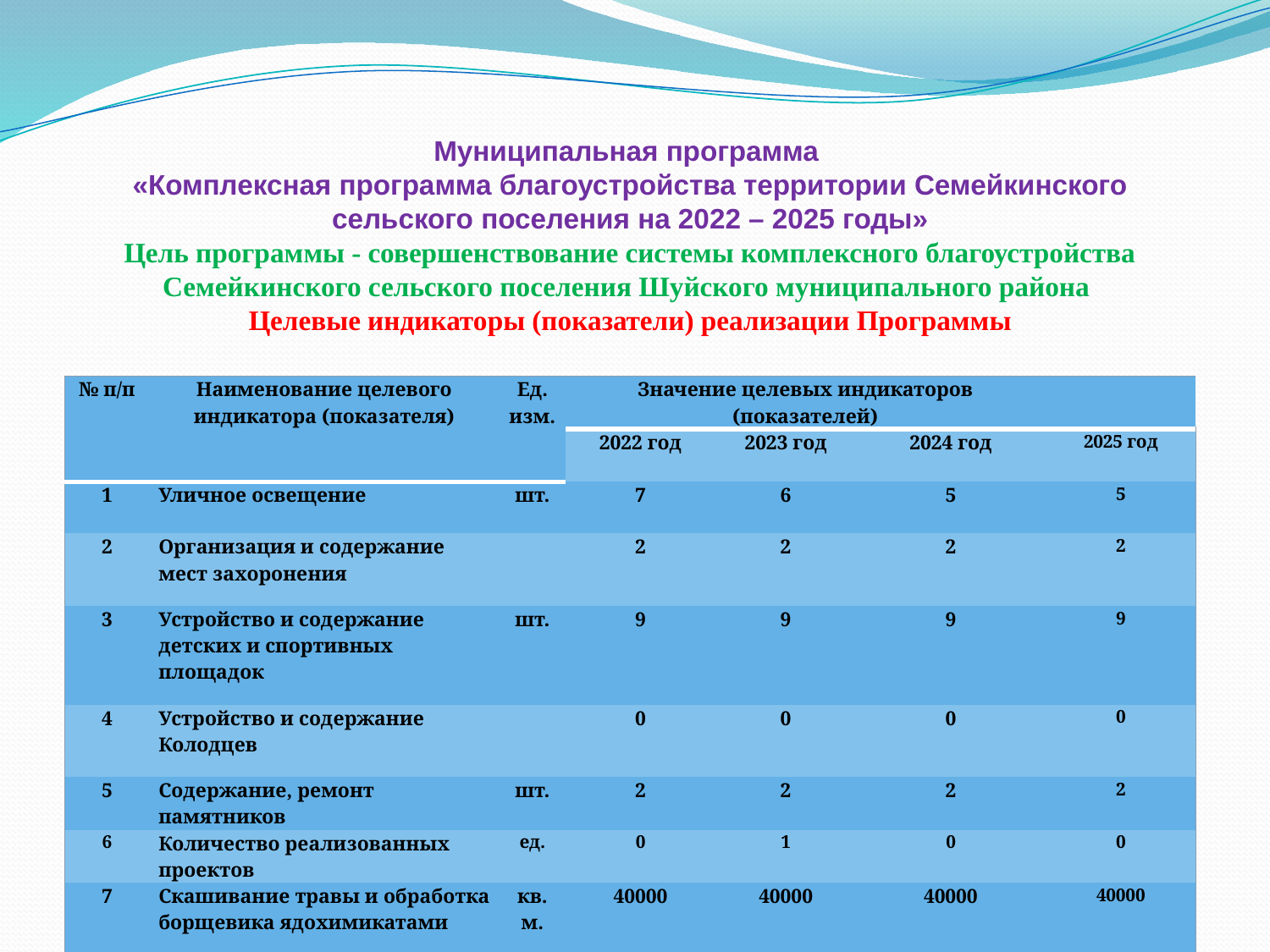

# Муниципальная программа «Комплексная программа благоустройства территории Семейкинского сельского поселения на 2022 – 2025 годы» Цель программы - совершенствование системы комплексного благоустройства Семейкинского сельского поселения Шуйского муниципального района Целевые индикаторы (показатели) реализации Программы
| № п/п | Наименование целевого индикатора (показателя) | Ед. изм. | Значение целевых индикаторов (показателей) |  |  |  |
| --- | --- | --- | --- | --- | --- | --- |
|  |  |  | 2022 год | 2023 год | 2024 год | 2025 год |
| 1 | Уличное освещение | шт. | 7 | 6 | 5 | 5 |
| 2 | Организация и содержание мест захоронения |  | 2 | 2 | 2 | 2 |
| 3 | Устройство и содержание детских и спортивных площадок | шт. | 9 | 9 | 9 | 9 |
| 4 | Устройство и содержание Колодцев |  | 0 | 0 | 0 | 0 |
| 5 | Содержание, ремонт памятников | шт. | 2 | 2 | 2 | 2 |
| 6 | Количество реализованных проектов | ед. | 0 | 1 | 0 | 0 |
| 7 | Скашивание травы и обработка борщевика ядохимикатами | кв.м. | 40000 | 40000 | 40000 | 40000 |